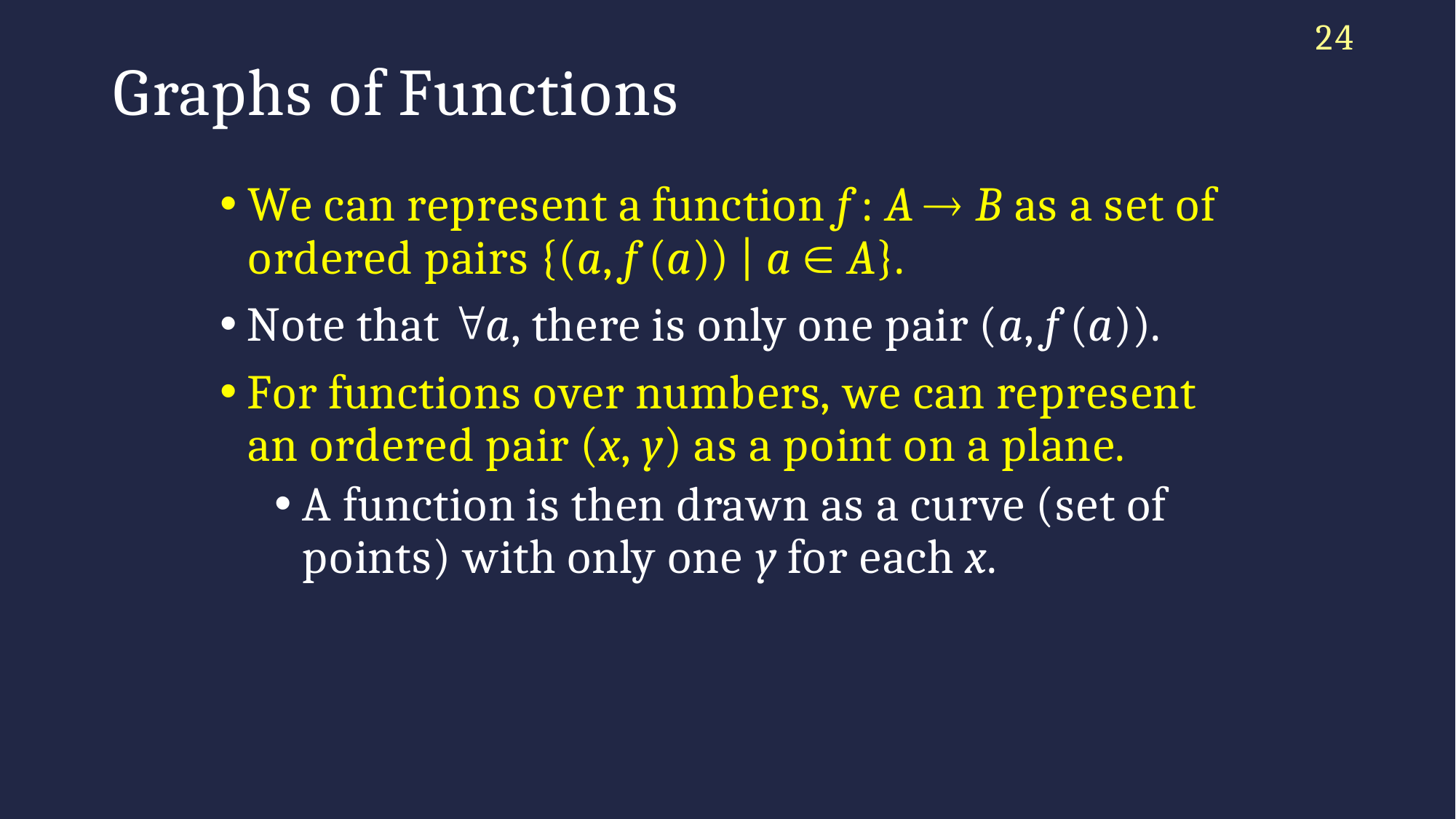

24
# Graphs of Functions
We can represent a function f : A → B as a set of ordered pairs {(a, f (a)) | a ∈ A}.
Note that ∀a, there is only one pair (a, f (a)).
For functions over numbers, we can represent an ordered pair (x, y) as a point on a plane.
A function is then drawn as a curve (set of points) with only one y for each x.